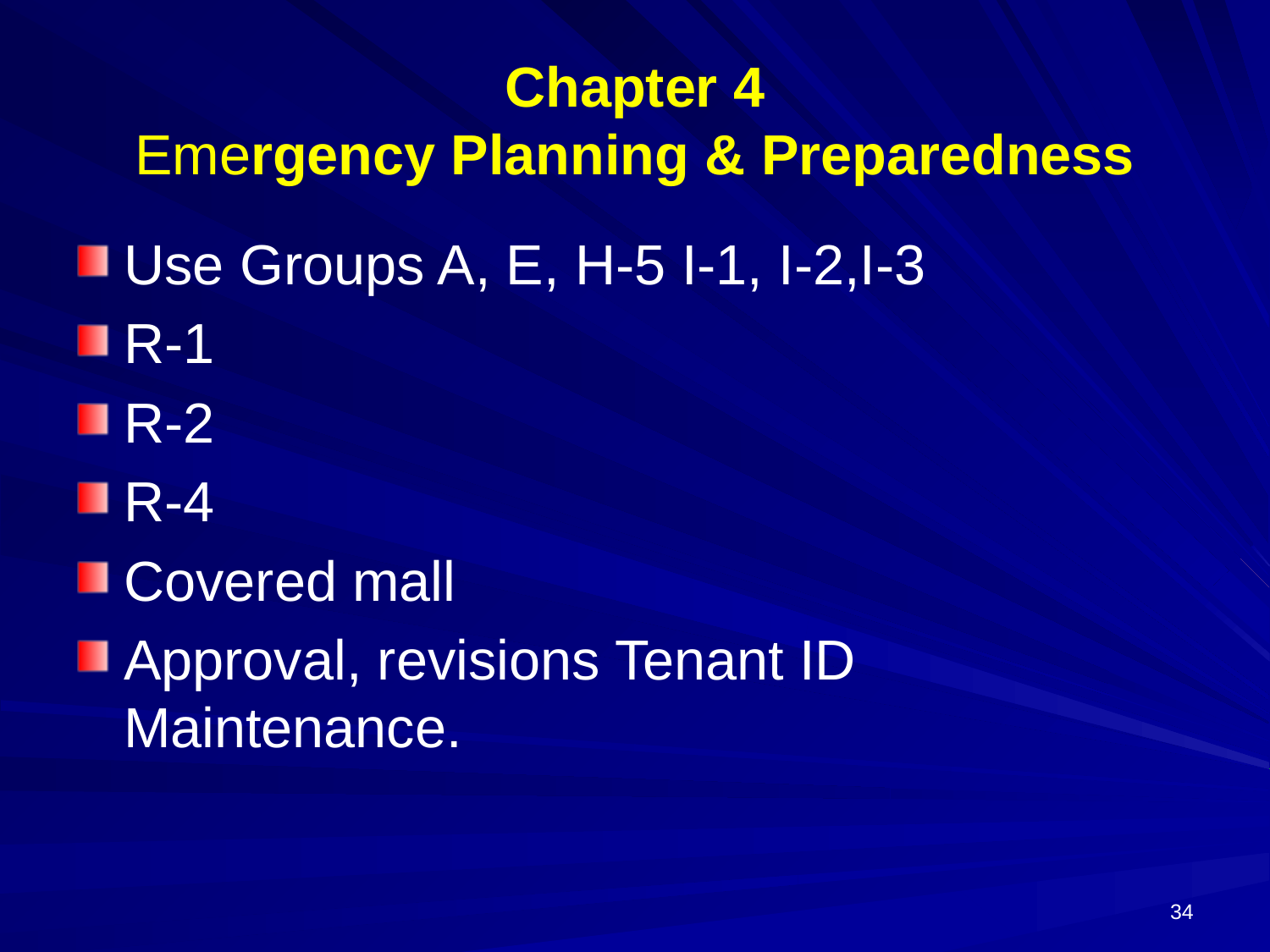

# Chapter 4 Emergency Planning & Preparedness
Use Groups A, E, H-5 I-1, I-2,I-3
R-1
R-2
R-4
Covered mall
Approval, revisions Tenant ID Maintenance.
34